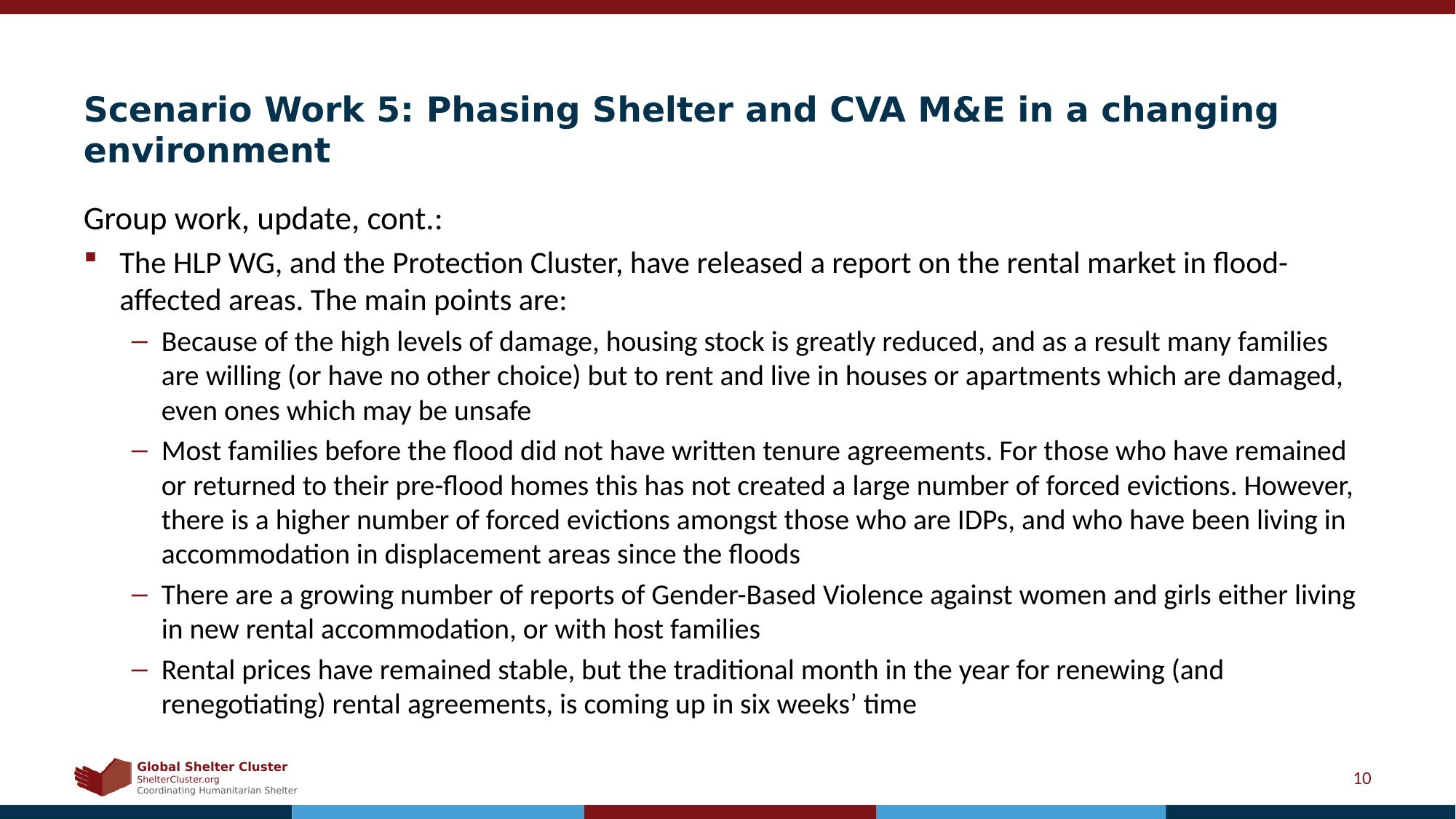

# Scenario Work 5: Phasing Shelter and CVA M&E in a changing environment
Group work, update, cont.:
The HLP WG, and the Protection Cluster, have released a report on the rental market in flood-affected areas. The main points are:
Because of the high levels of damage, housing stock is greatly reduced, and as a result many families are willing (or have no other choice) but to rent and live in houses or apartments which are damaged, even ones which may be unsafe
Most families before the flood did not have written tenure agreements. For those who have remained or returned to their pre-flood homes this has not created a large number of forced evictions. However, there is a higher number of forced evictions amongst those who are IDPs, and who have been living in accommodation in displacement areas since the floods
There are a growing number of reports of Gender-Based Violence against women and girls either living in new rental accommodation, or with host families
Rental prices have remained stable, but the traditional month in the year for renewing (and renegotiating) rental agreements, is coming up in six weeks’ time
10